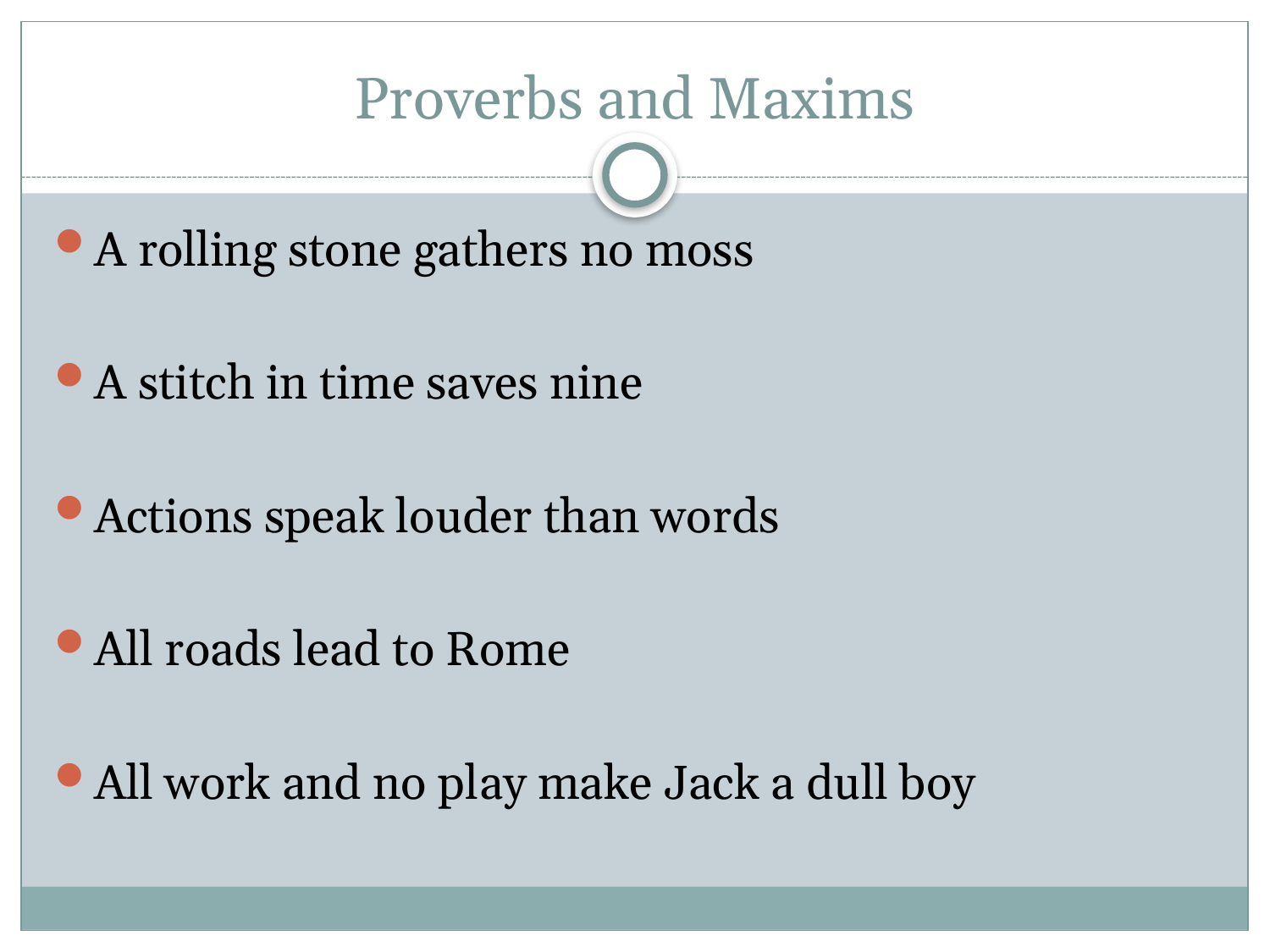

# Proverbs and Maxims
A rolling stone gathers no moss

A stitch in time saves nine

Actions speak louder than words

All roads lead to Rome

All work and no play make Jack a dull boy